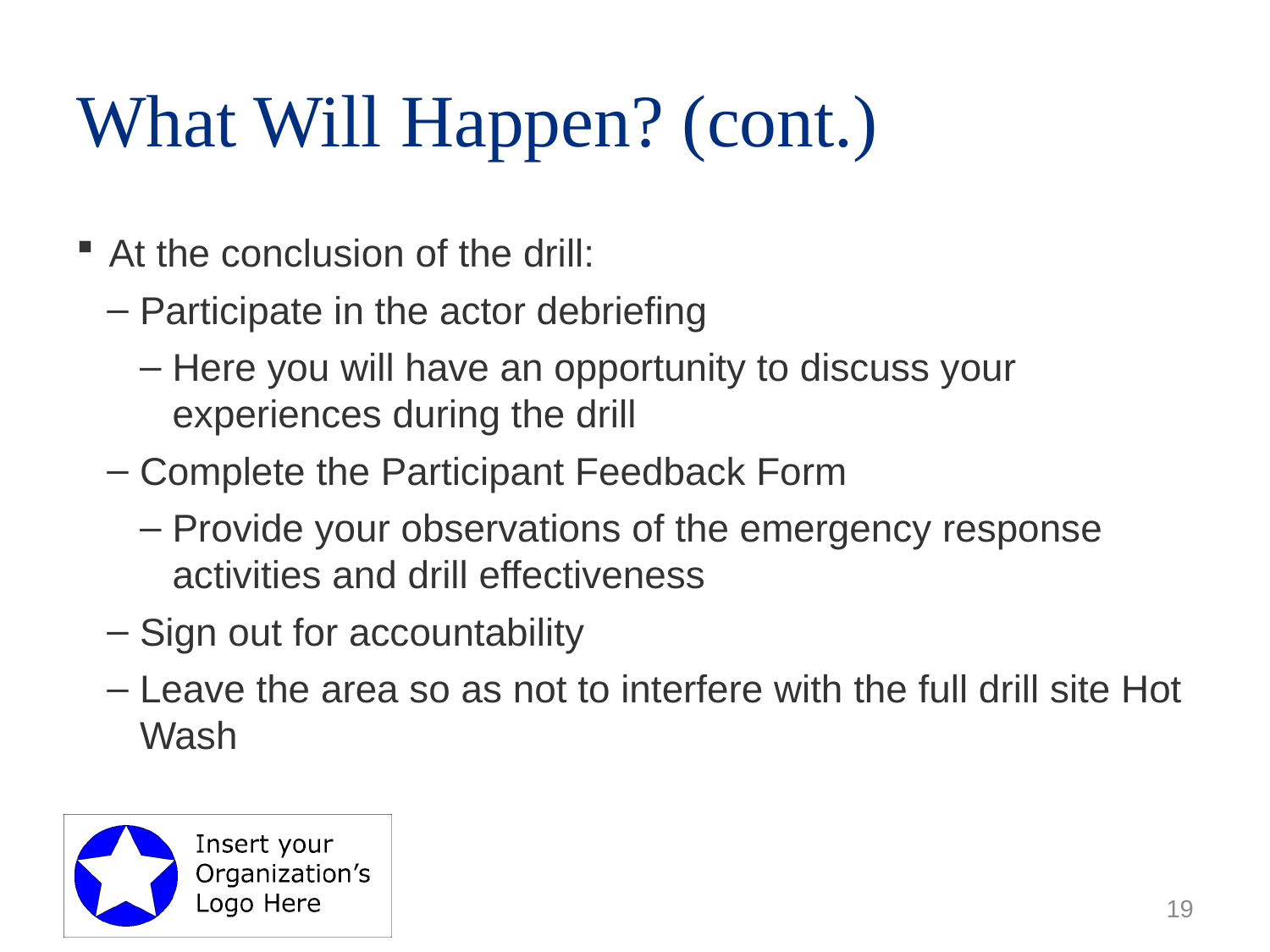

# What Will Happen? (cont.)
At the conclusion of the drill:
Participate in the actor debriefing
Here you will have an opportunity to discuss your experiences during the drill
Complete the Participant Feedback Form
Provide your observations of the emergency response activities and drill effectiveness
Sign out for accountability
Leave the area so as not to interfere with the full drill site Hot Wash

19